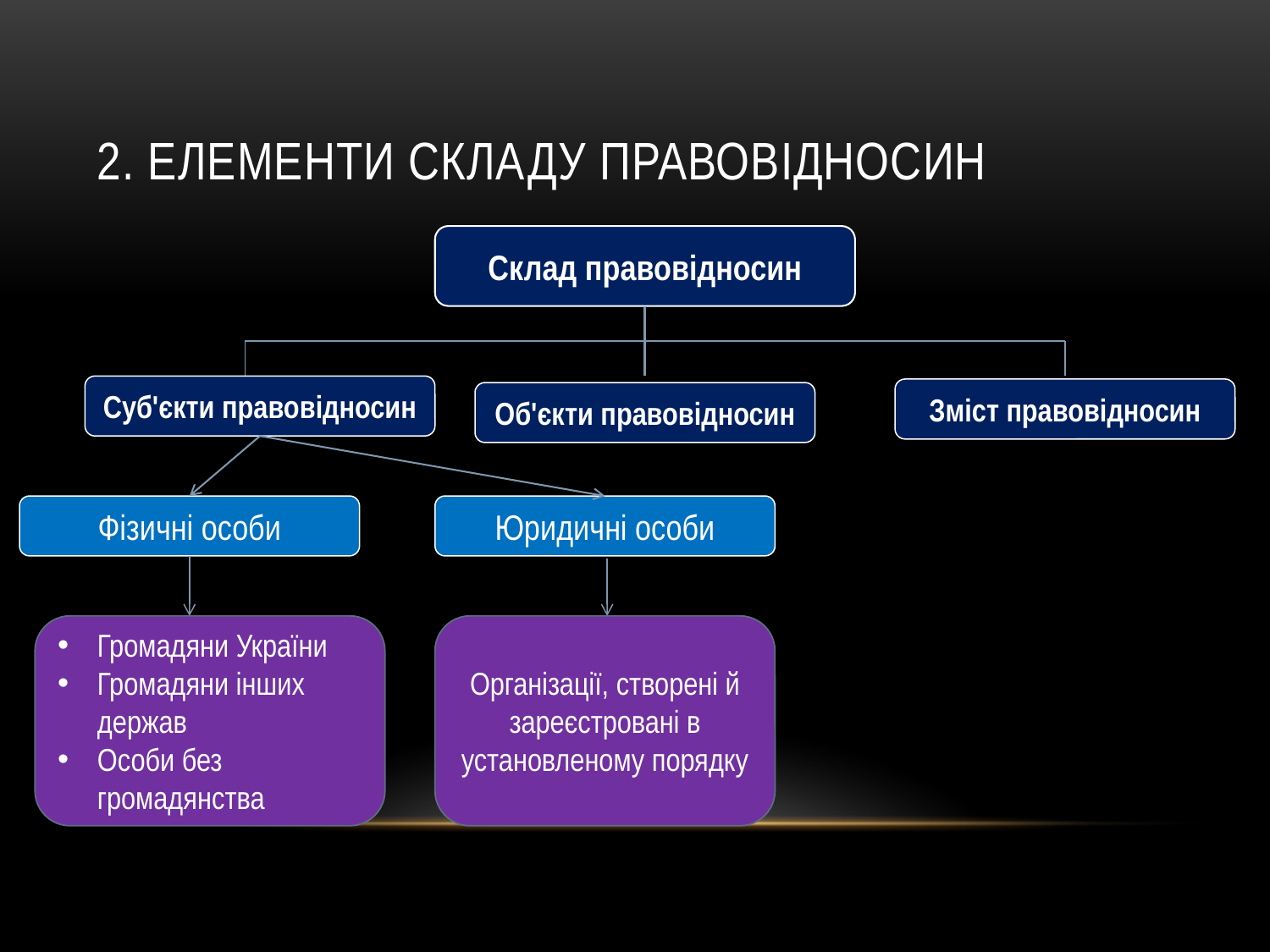

# 2. Елементи складу правовідносин
Склад правовідносин
Суб'єкти правовідносин
Зміст правовідносин
Об'єкти правовідносин
Фізичні особи
Юридичні особи
Громадяни України
Громадяни інших держав
Особи без громадянства
Організації, створені й зареєстровані в установленому порядку